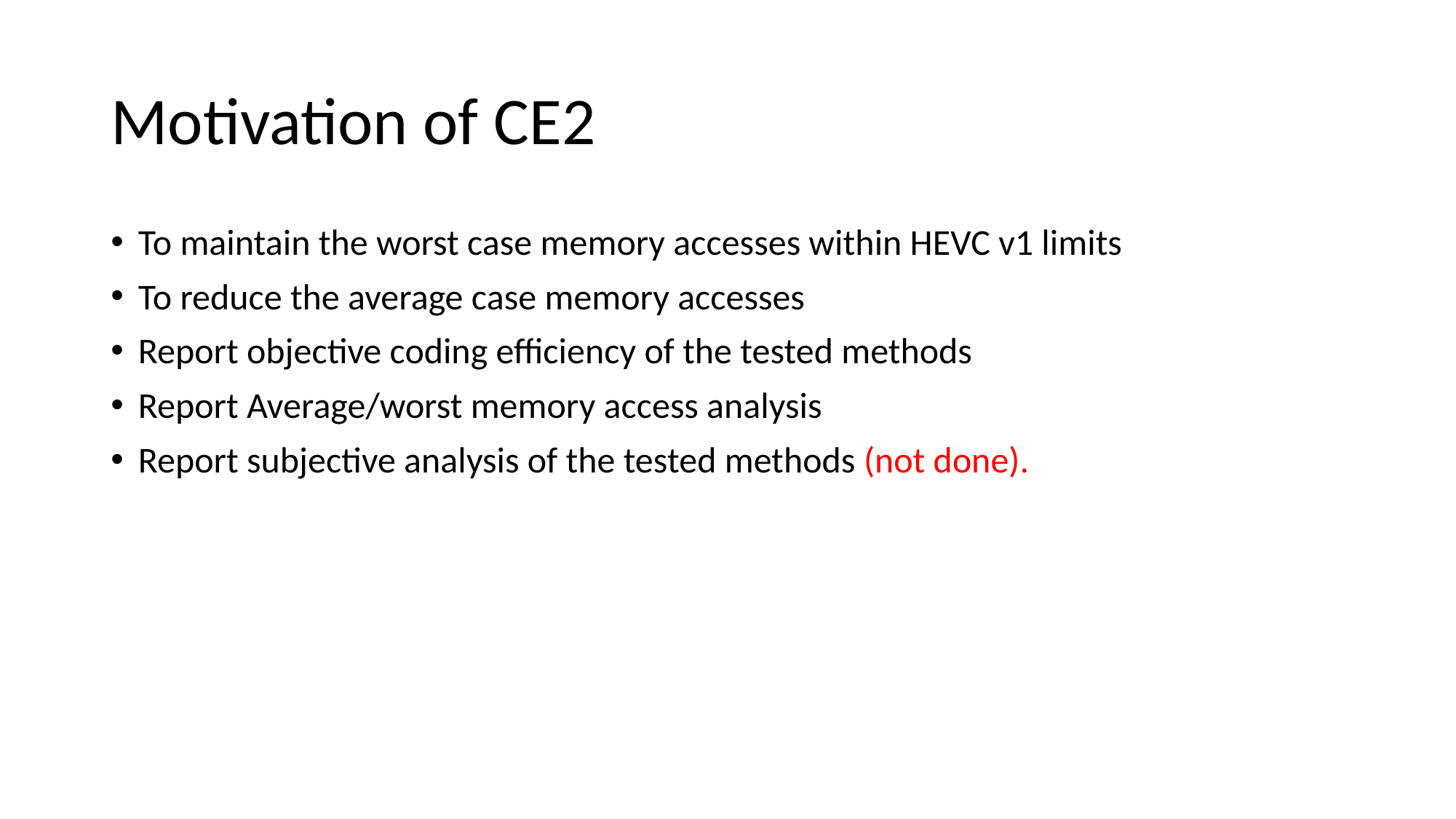

# Motivation of CE2
To maintain the worst case memory accesses within HEVC v1 limits
To reduce the average case memory accesses
Report objective coding efficiency of the tested methods
Report Average/worst memory access analysis
Report subjective analysis of the tested methods (not done).